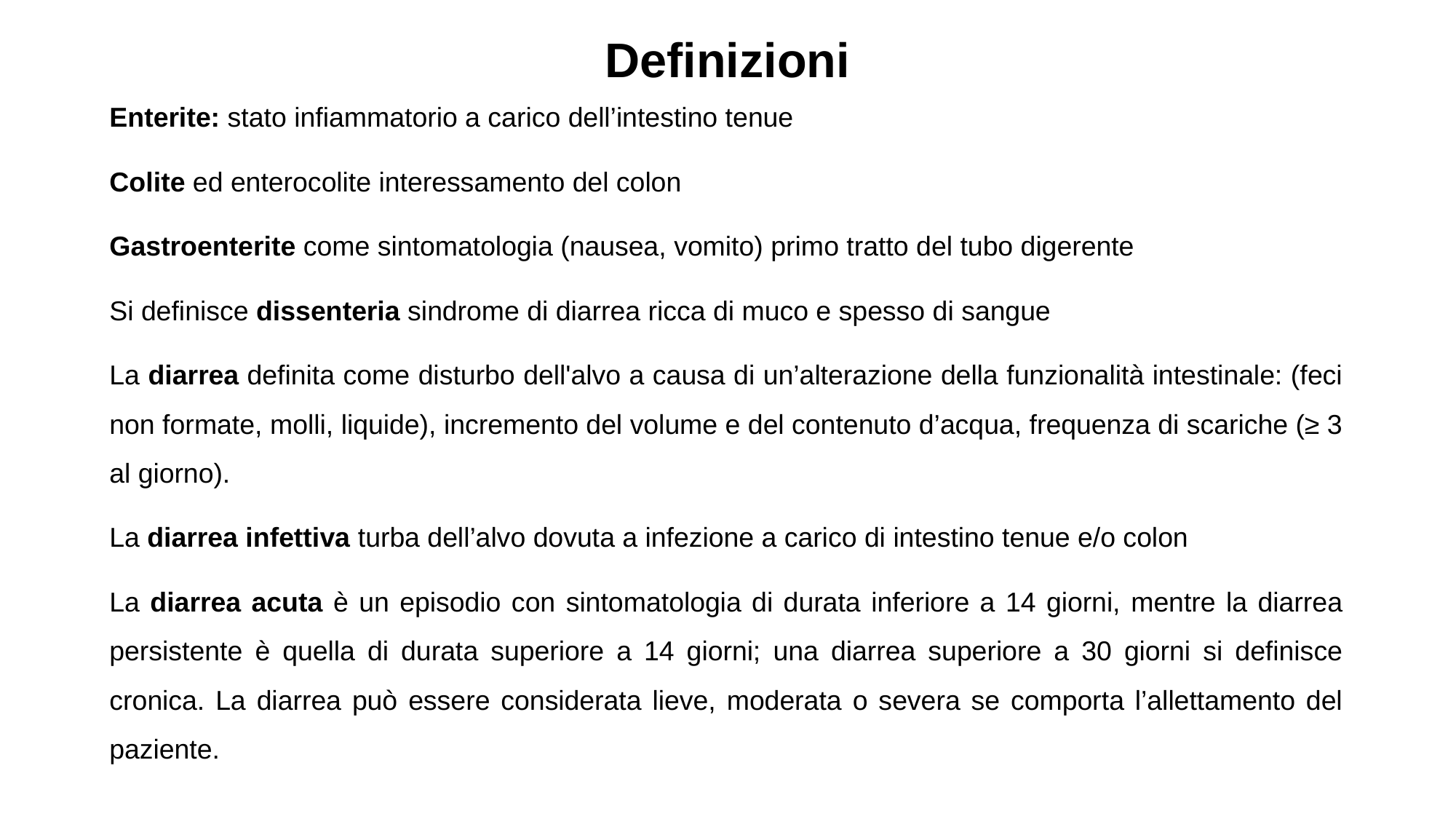

# Definizioni
Enterite: stato infiammatorio a carico dell’intestino tenue
Colite ed enterocolite interessamento del colon
Gastroenterite come sintomatologia (nausea, vomito) primo tratto del tubo digerente
Si definisce dissenteria sindrome di diarrea ricca di muco e spesso di sangue
La diarrea definita come disturbo dell'alvo a causa di un’alterazione della funzionalità intestinale: (feci non formate, molli, liquide), incremento del volume e del contenuto d’acqua, frequenza di scariche (≥ 3 al giorno).
La diarrea infettiva turba dell’alvo dovuta a infezione a carico di intestino tenue e/o colon
La diarrea acuta è un episodio con sintomatologia di durata inferiore a 14 giorni, mentre la diarrea persistente è quella di durata superiore a 14 giorni; una diarrea superiore a 30 giorni si definisce cronica. La diarrea può essere considerata lieve, moderata o severa se comporta l’allettamento del paziente.